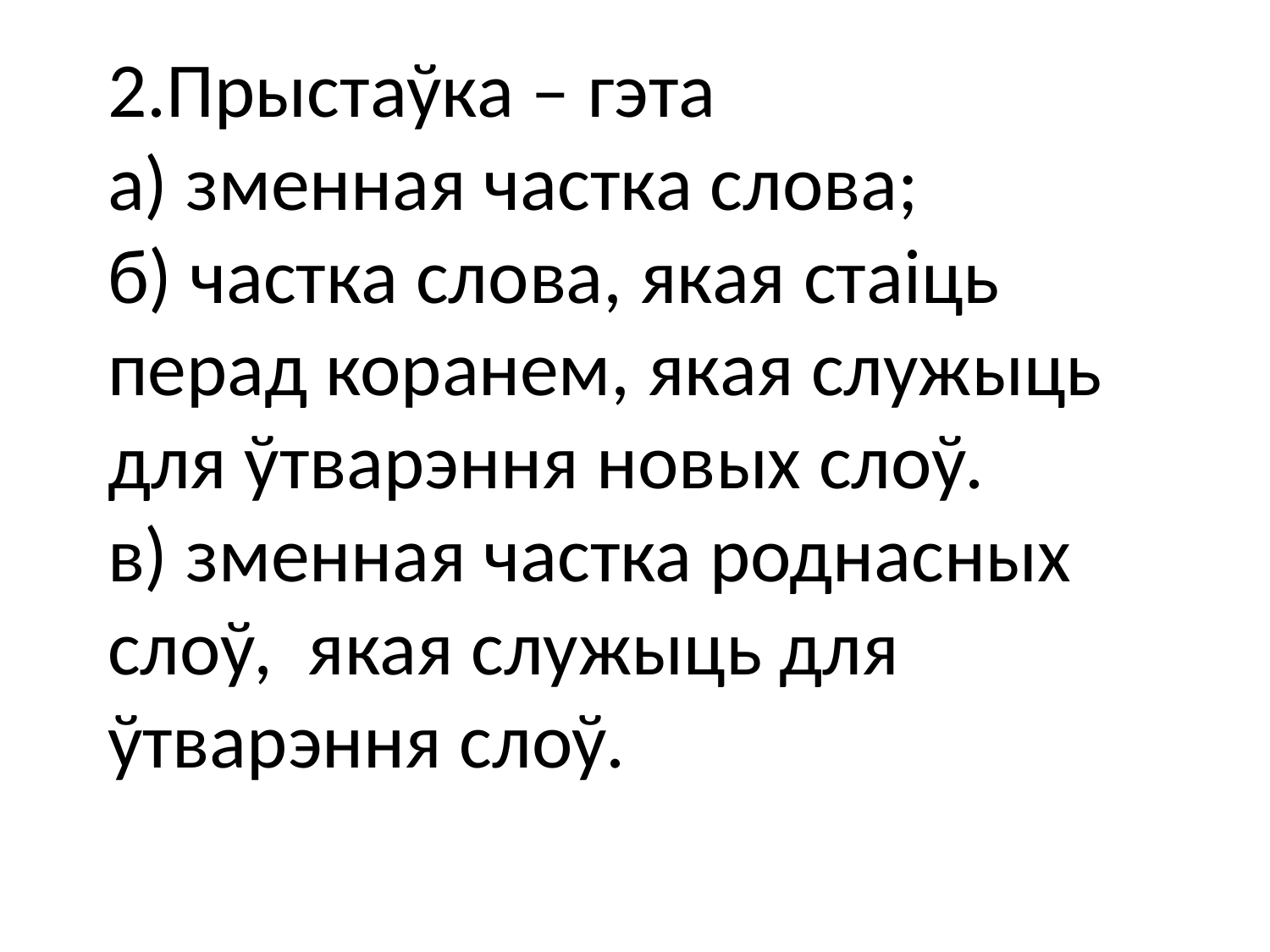

# 2.Прыстаўка – гэта а) зменная частка слова; б) частка слова, якая стаіць перад коранем, якая служыць для ўтварэння новых слоў. в) зменная частка роднасных слоў,  якая служыць для ўтварэння слоў.